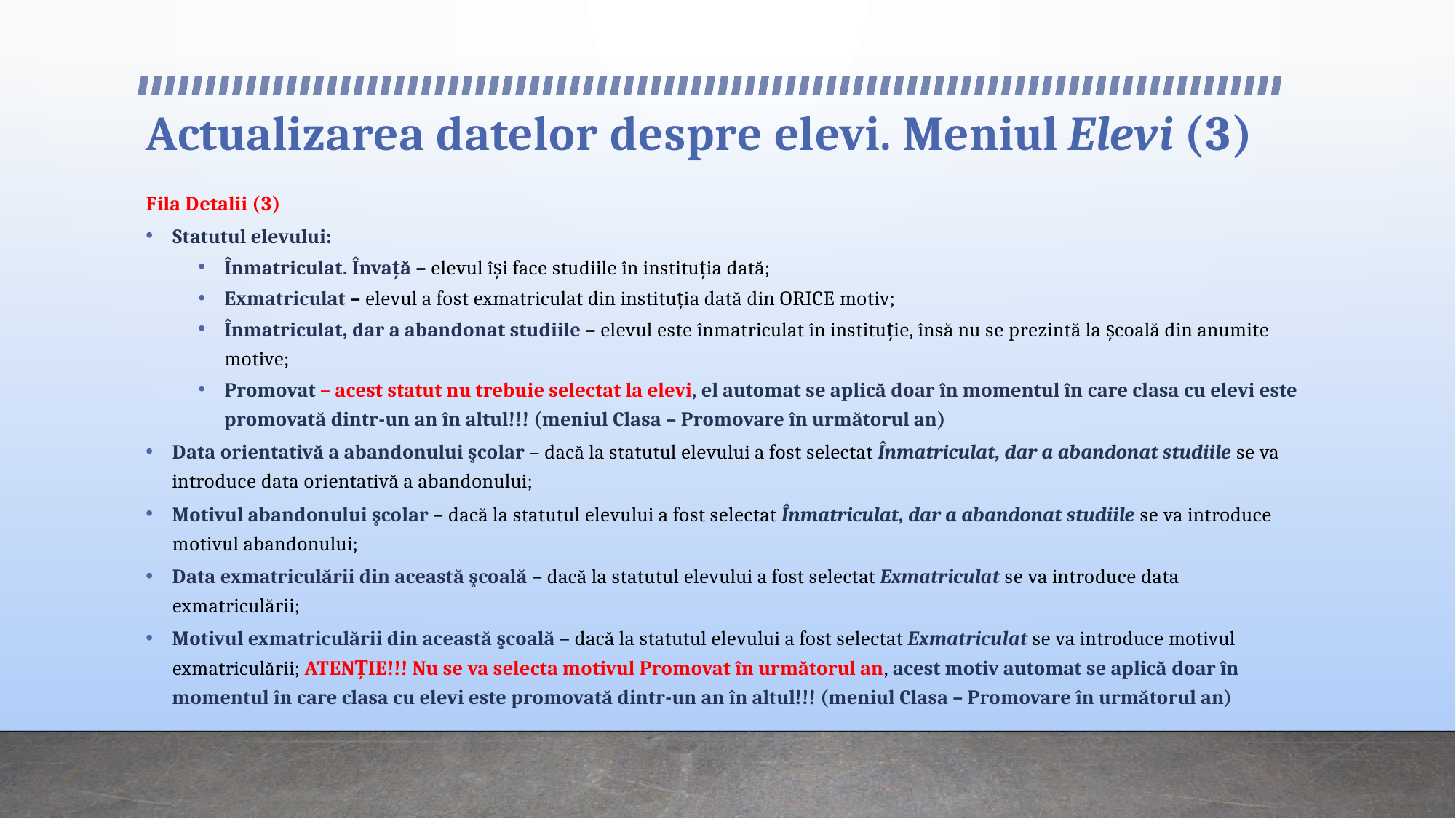

# Actualizarea datelor despre elevi. Meniul Elevi (3)
Fila Detalii (3)
Statutul elevului:
Înmatriculat. Învață – elevul își face studiile în instituția dată;
Exmatriculat – elevul a fost exmatriculat din instituția dată din ORICE motiv;
Înmatriculat, dar a abandonat studiile – elevul este înmatriculat în instituție, însă nu se prezintă la școală din anumite motive;
Promovat – acest statut nu trebuie selectat la elevi, el automat se aplică doar în momentul în care clasa cu elevi este promovată dintr-un an în altul!!! (meniul Clasa – Promovare în următorul an)
Data orientativă a abandonului şcolar – dacă la statutul elevului a fost selectat Înmatriculat, dar a abandonat studiile se va introduce data orientativă a abandonului;
Motivul abandonului şcolar – dacă la statutul elevului a fost selectat Înmatriculat, dar a abandonat studiile se va introduce motivul abandonului;
Data exmatriculării din această şcoală – dacă la statutul elevului a fost selectat Exmatriculat se va introduce data exmatriculării;
Motivul exmatriculării din această şcoală – dacă la statutul elevului a fost selectat Exmatriculat se va introduce motivul exmatriculării; ATENȚIE!!! Nu se va selecta motivul Promovat în următorul an, acest motiv automat se aplică doar în momentul în care clasa cu elevi este promovată dintr-un an în altul!!! (meniul Clasa – Promovare în următorul an)